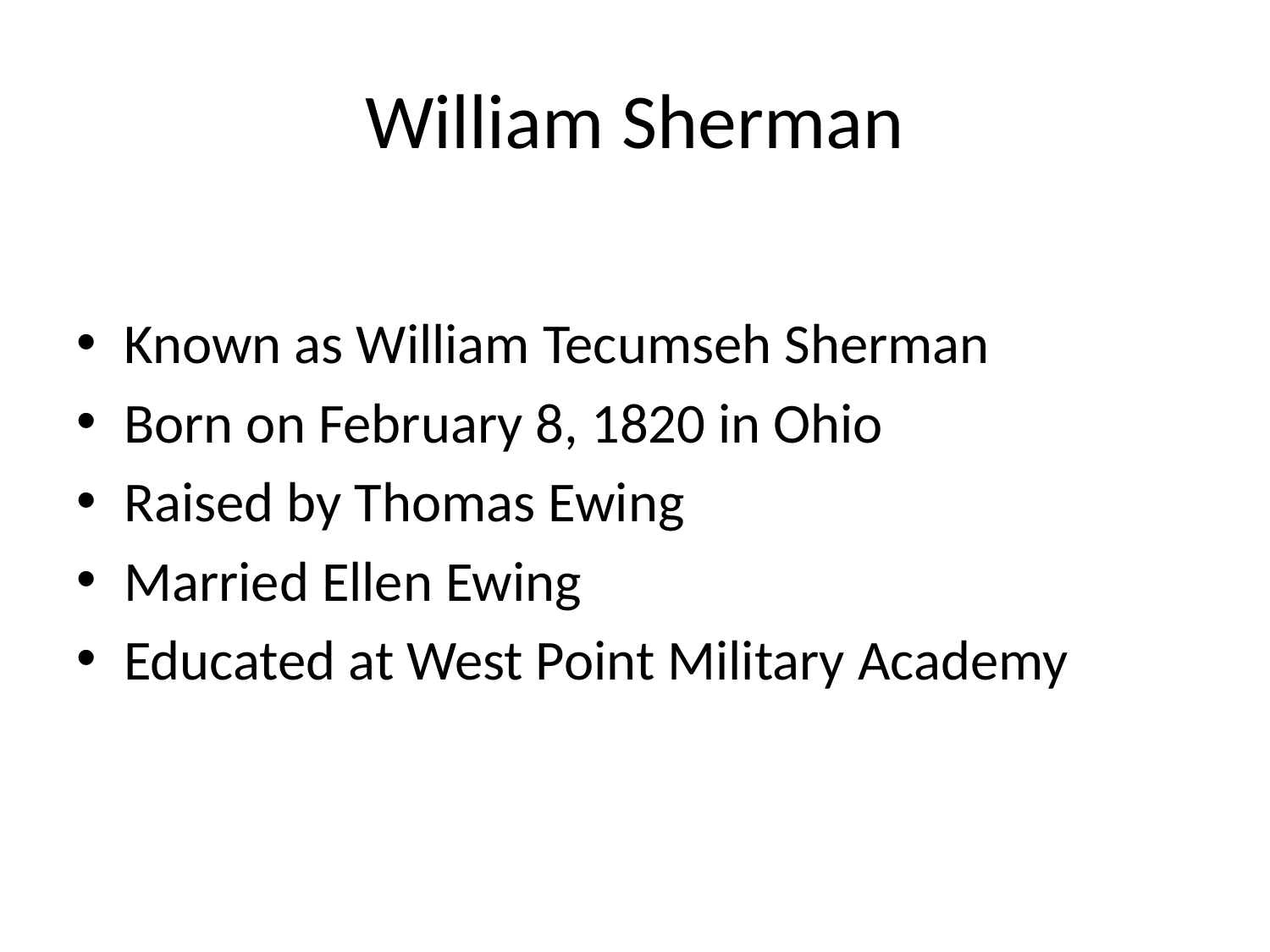

# William Sherman

Known as William Tecumseh Sherman
Born on February 8, 1820 in Ohio
Raised by Thomas Ewing
Married Ellen Ewing
Educated at West Point Military Academy